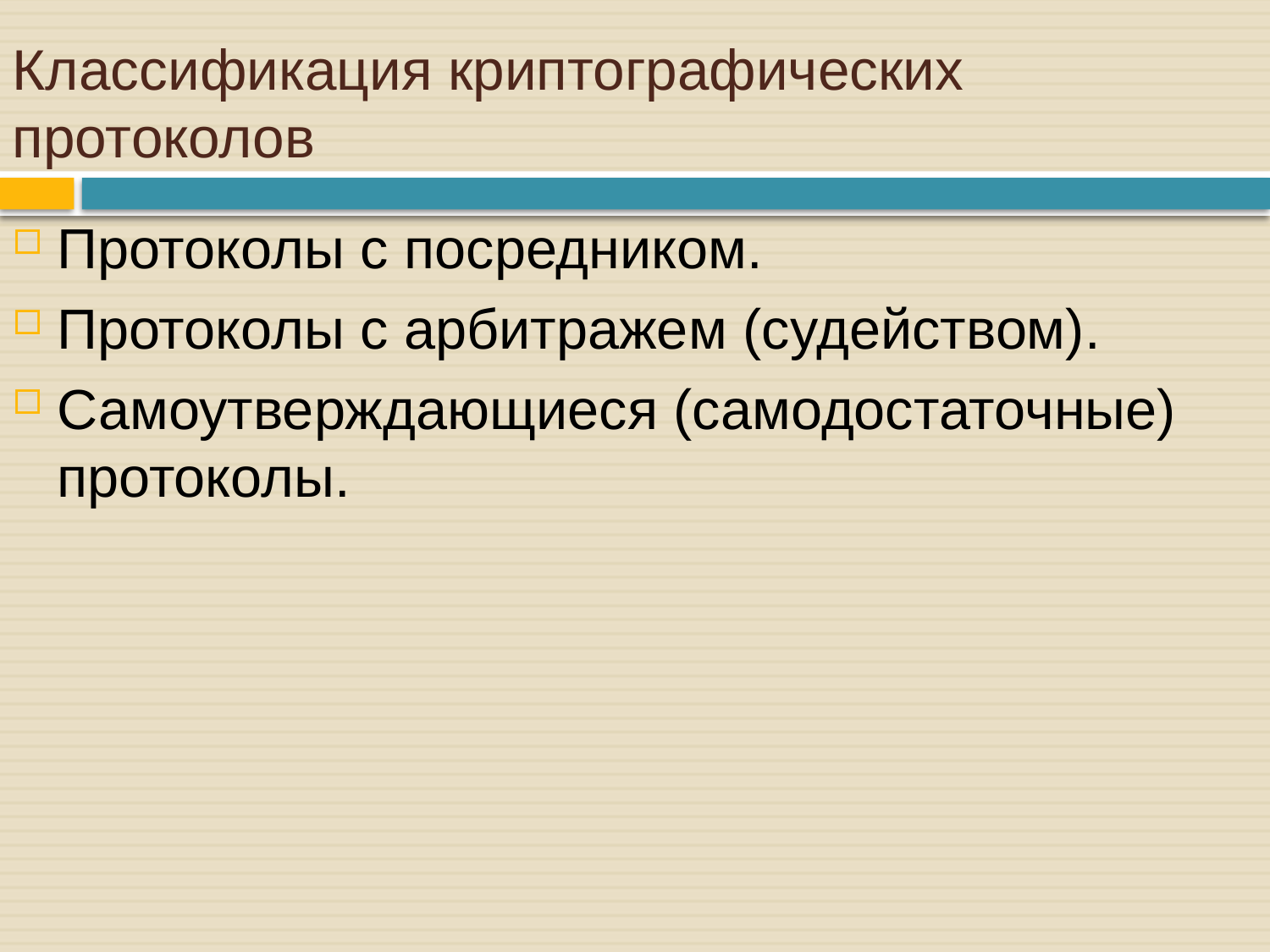

# Классификация криптографических протоколов
Протоколы с посредником.
Протоколы с арбитражем (судейством).
Самоутверждающиеся (самодостаточные) протоколы.